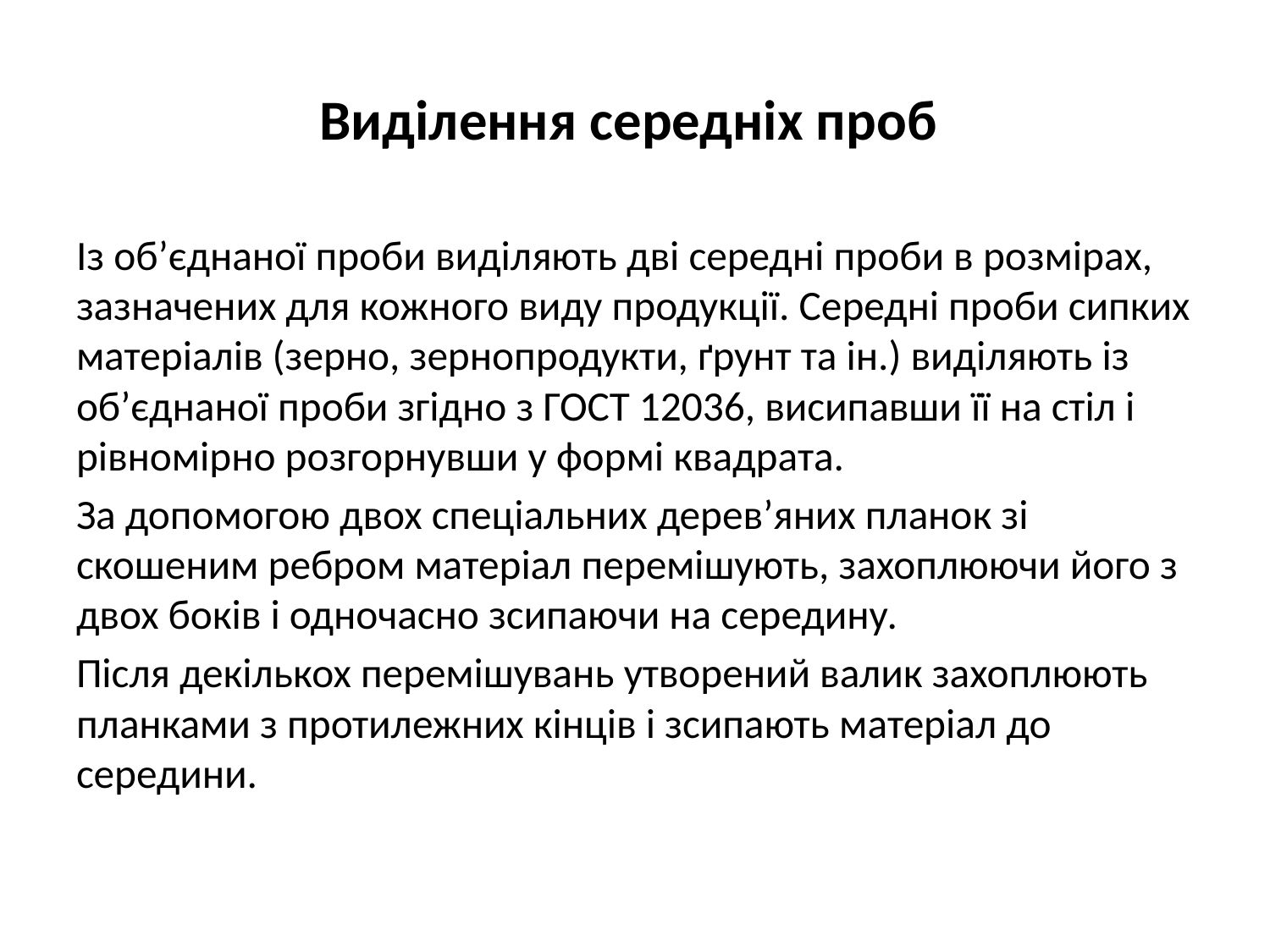

# Виділення середніх проб
Із об’єднаної проби виділяють дві середні проби в розмірах, зазначених для кожного виду продукції. Середні проби сипких матеріалів (зерно, зернопродукти, ґрунт та ін.) виділяють із об’єднаної проби згідно з ГОСТ 12036, висипавши її на стіл і рівномірно розгорнувши у формі квадрата.
За допомогою двох спеціальних дерев’яних планок зі скошеним ребром матеріал перемішують, захоплюючи його з двох боків і одночасно зсипаючи на середину.
Після декількох перемішувань утворений валик захоплюють планками з протилежних кінців і зсипають матеріал до середини.